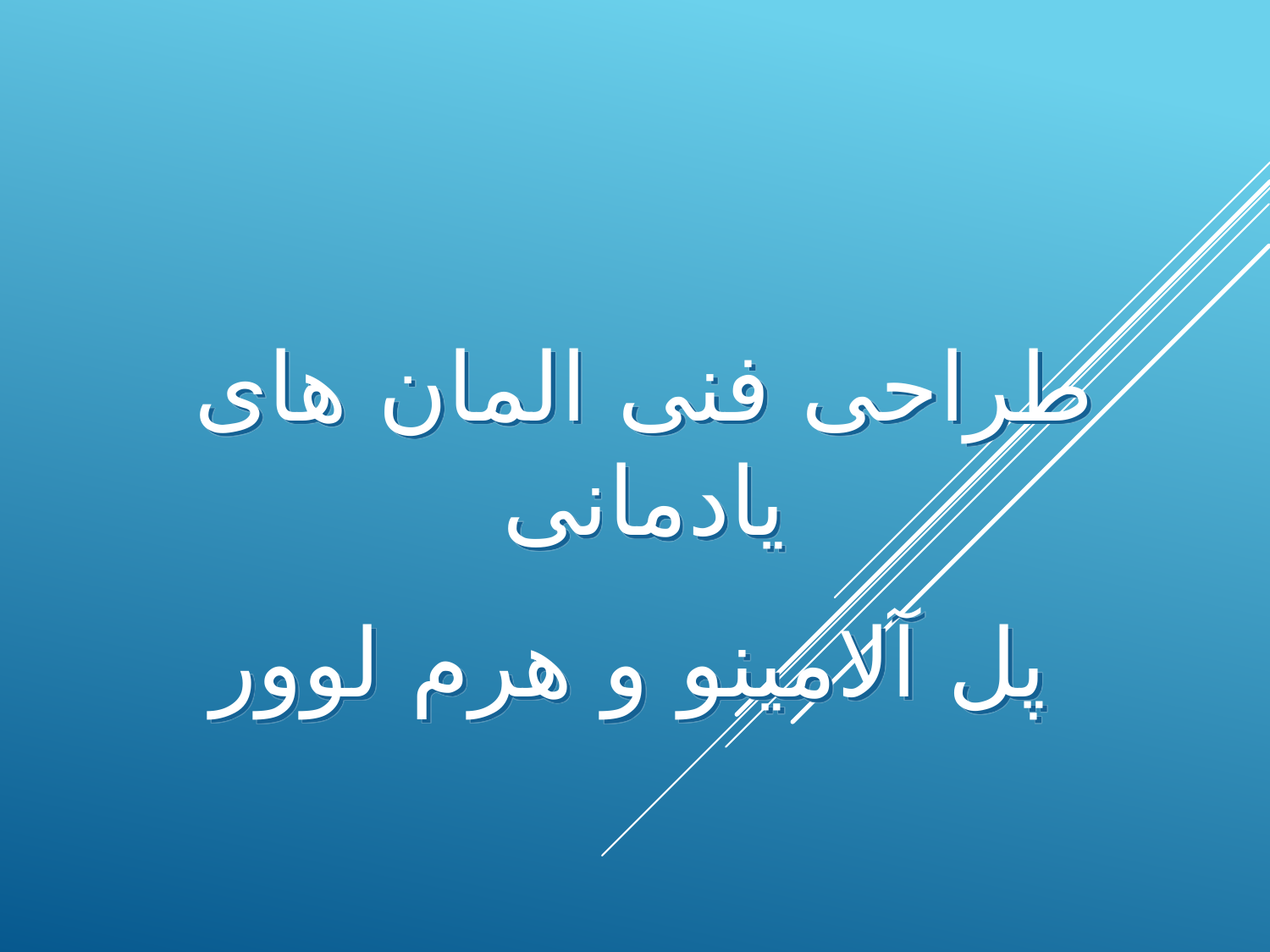

طراحی فنی المان های یادمانی
 پل آلامینو و هرم لوور